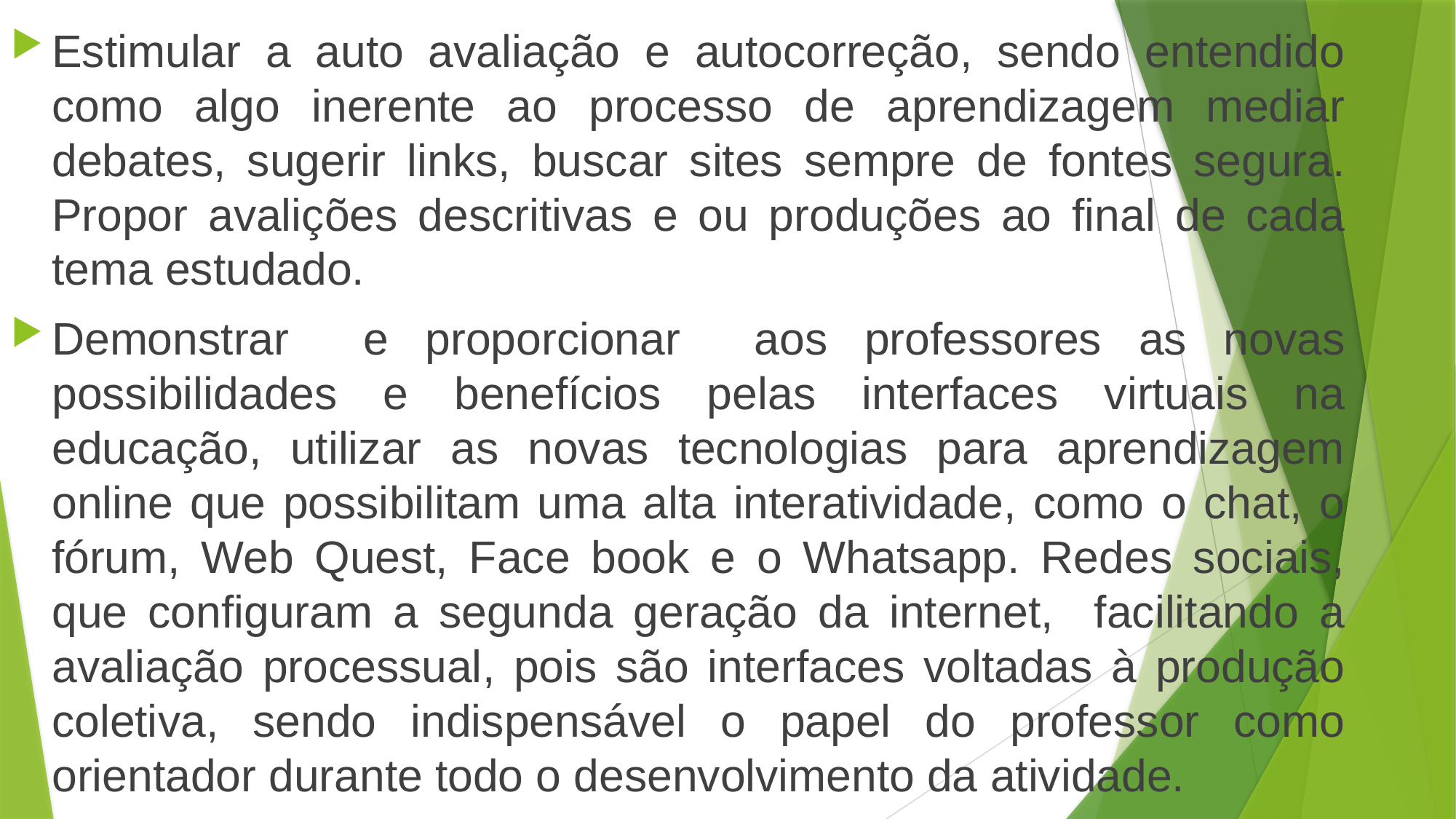

Estimular a auto avaliação e autocorreção, sendo entendido como algo inerente ao processo de aprendizagem mediar debates, sugerir links, buscar sites sempre de fontes segura. Propor avalições descritivas e ou produções ao final de cada tema estudado.
Demonstrar  e proporcionar  aos professores as novas possibilidades e benefícios pelas interfaces virtuais na educação, utilizar as novas tecnologias para aprendizagem online que possibilitam uma alta interatividade, como o chat, o fórum, Web Quest, Face book e o Whatsapp. Redes sociais, que configuram a segunda geração da internet,  facilitando a avaliação processual, pois são interfaces voltadas à produção coletiva, sendo indispensável o papel do professor como orientador durante todo o desenvolvimento da atividade.